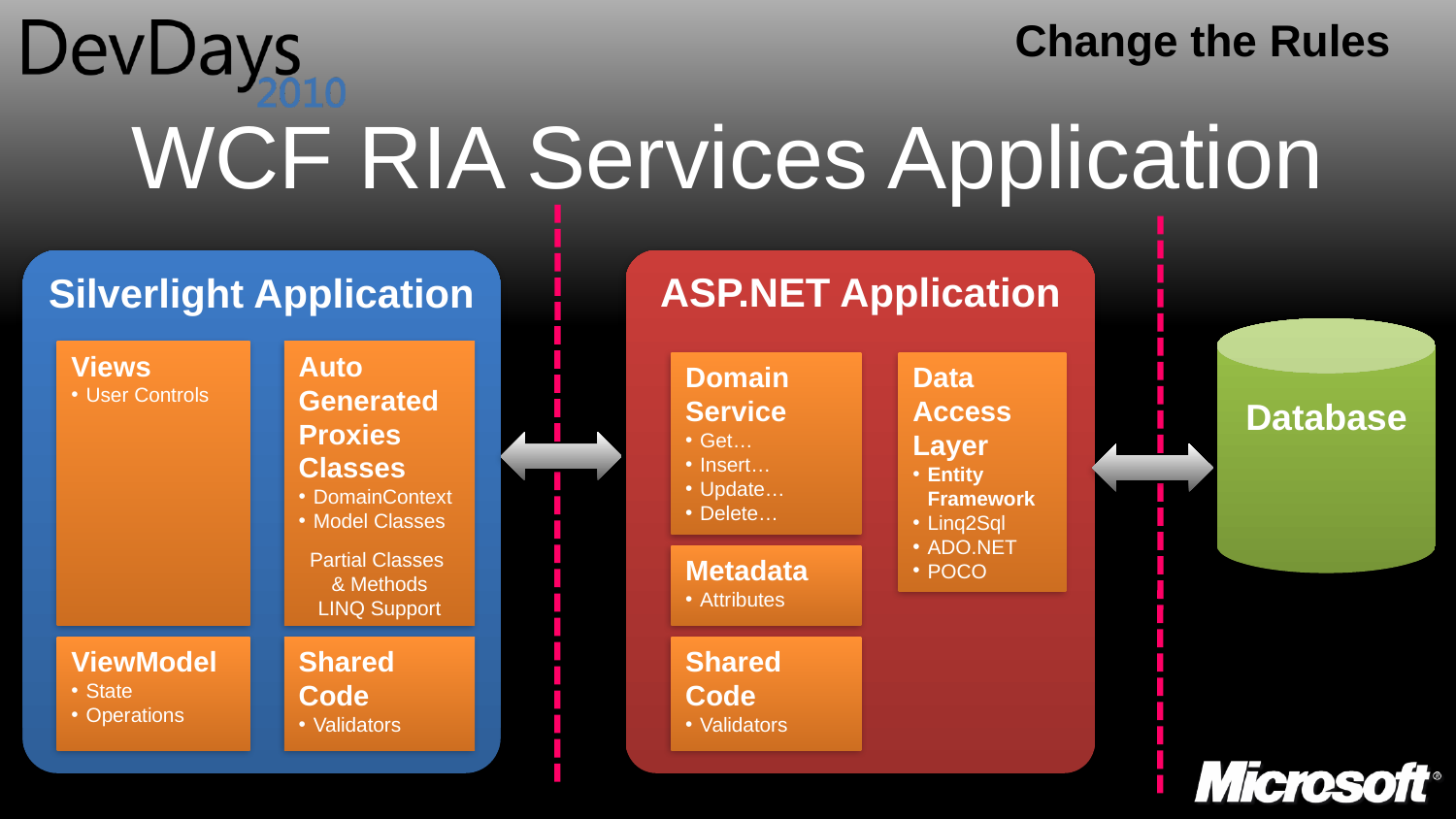

# WCF RIA Services Application
Silverlight Application
ASP.NET Application

Database
Views
User Controls

Auto Generated
Proxies Classes
DomainContext
Model Classes

Partial Classes
& Methods
LINQ Support

Domain
Service
Get…
Insert…
Update…
Delete…

Data
Access Layer
Entity Framework
Linq2Sql
ADO.NET
POCO

Metadata
Attributes

ViewModel
State
Operations

Shared Code
Validators

Shared Code
Validators